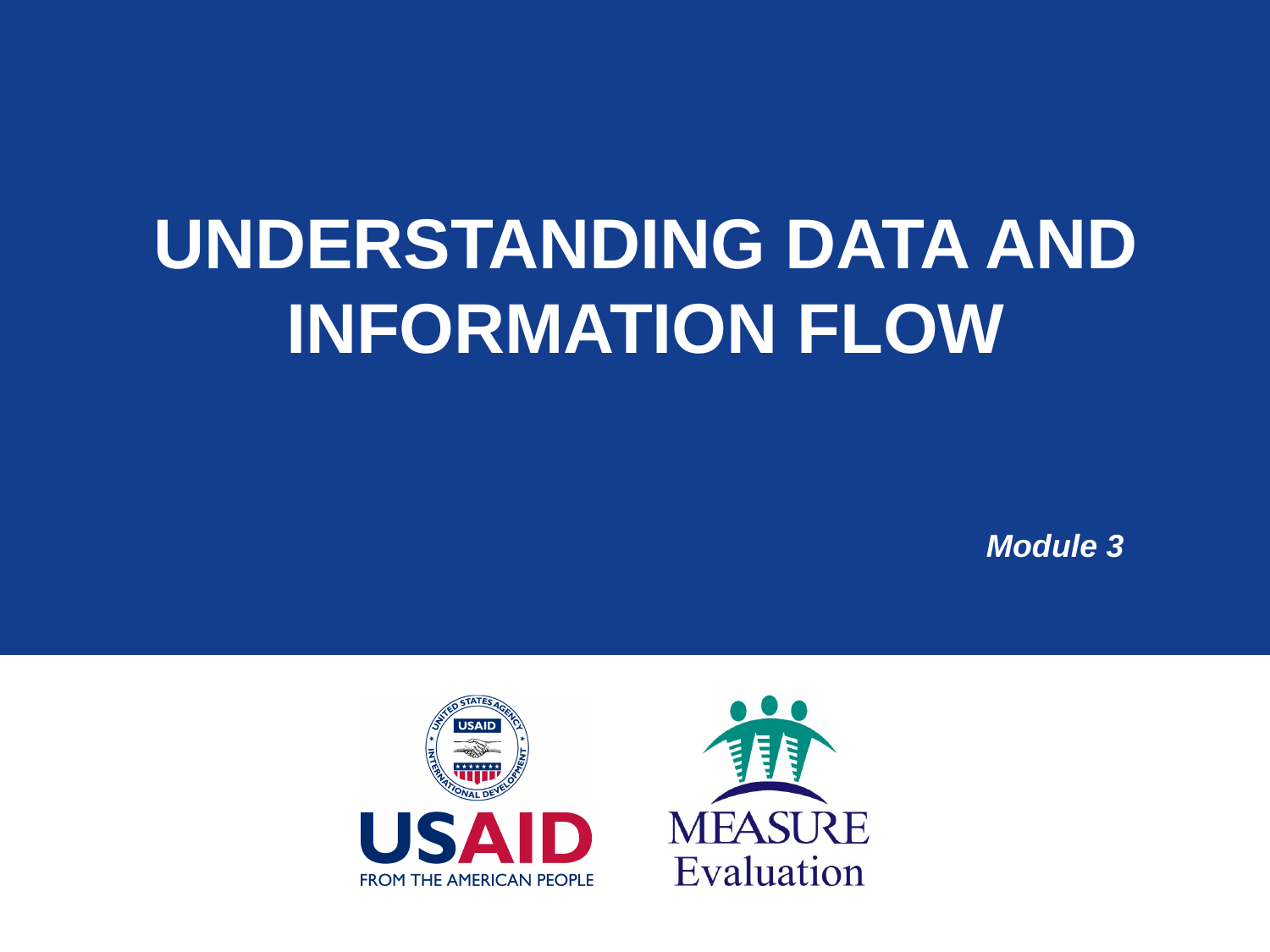

# Understanding Data and Information Flow
Module 3